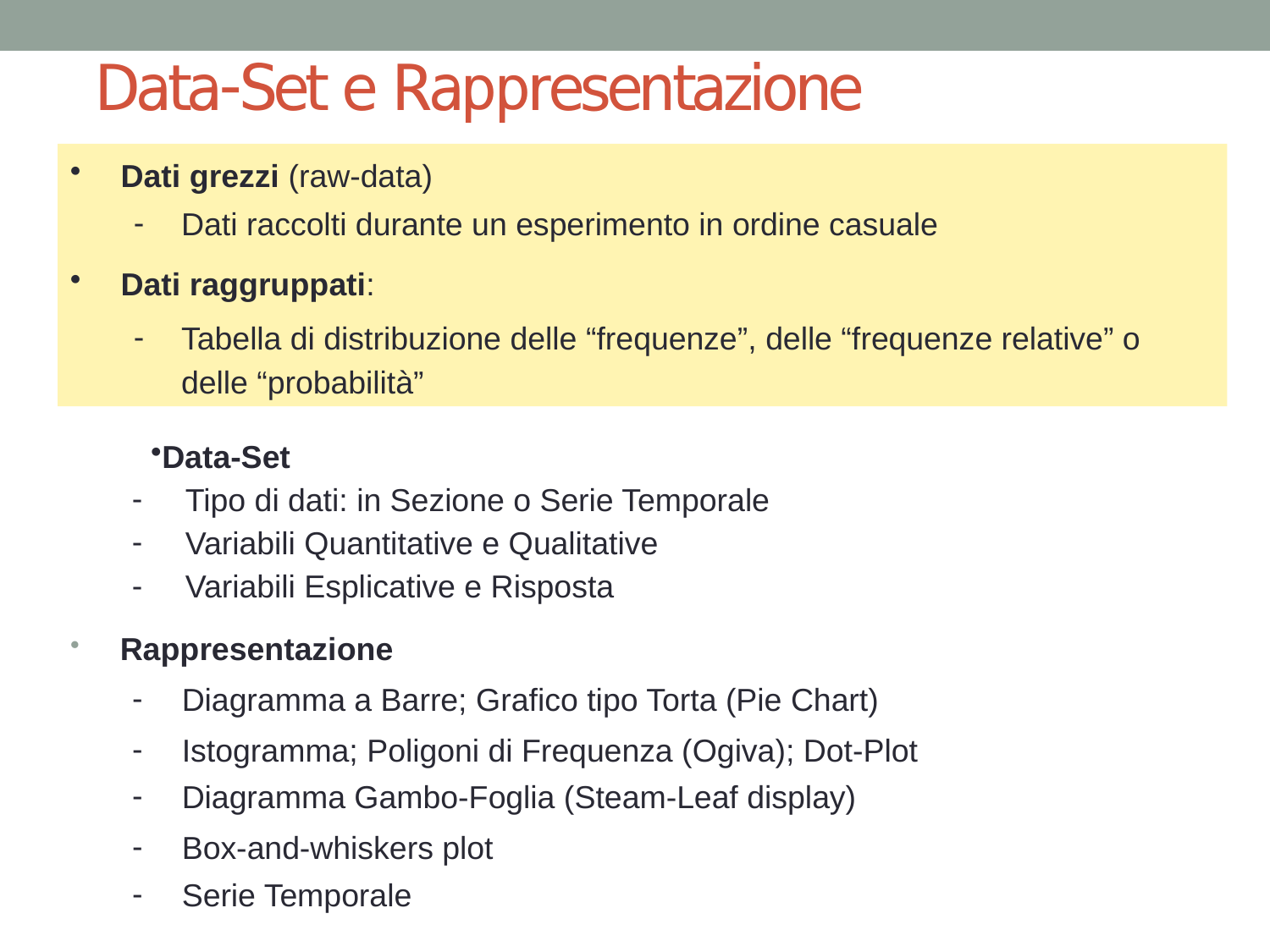

# Data-Set e Rappresentazione
Dati grezzi (raw-data)
Dati raccolti durante un esperimento in ordine casuale
Dati raggruppati:
Tabella di distribuzione delle “frequenze”, delle “frequenze relative” o delle “probabilità”
Data-Set
Tipo di dati: in Sezione o Serie Temporale
Variabili Quantitative e Qualitative
Variabili Esplicative e Risposta
Rappresentazione
Diagramma a Barre; Grafico tipo Torta (Pie Chart)
Istogramma; Poligoni di Frequenza (Ogiva); Dot-Plot
Diagramma Gambo-Foglia (Steam-Leaf display)
Box-and-whiskers plot
Serie Temporale